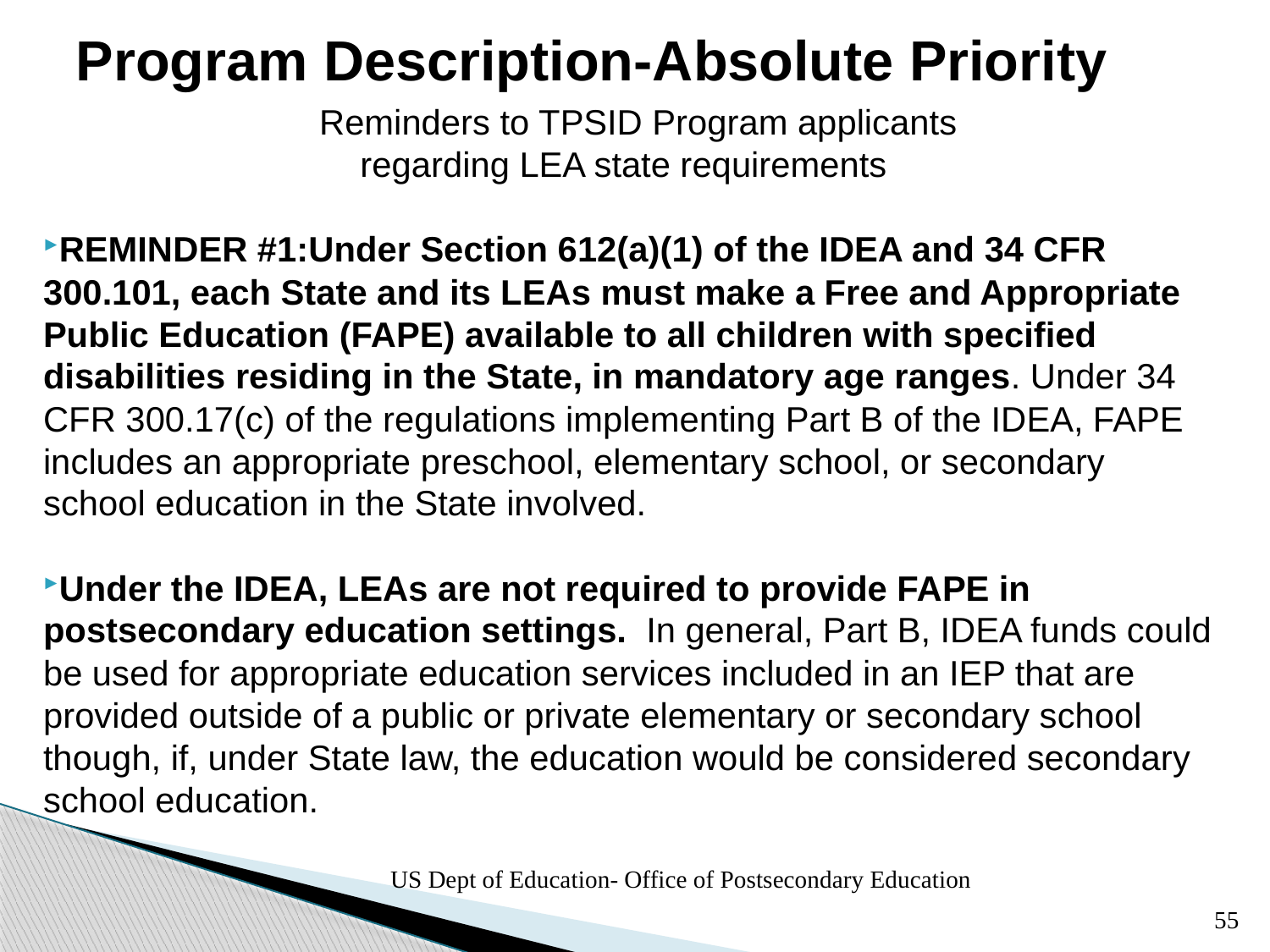

# Program Description-Absolute Priority

   Reminders to TPSID Program applicants
regarding LEA state requirements

REMINDER #1:Under Section 612(a)(1) of the IDEA and 34 CFR 300.101, each State and its LEAs must make a Free and Appropriate Public Education (FAPE) available to all children with specified disabilities residing in the State, in mandatory age ranges. Under 34 CFR 300.17(c) of the regulations implementing Part B of the IDEA, FAPE includes an appropriate preschool, elementary school, or secondary school education in the State involved.

Under the IDEA, LEAs are not required to provide FAPE in postsecondary education settings.  In general, Part B, IDEA funds could be used for appropriate education services included in an IEP that are provided outside of a public or private elementary or secondary school though, if, under State law, the education would be considered secondary school education.

US Dept of Education- Office of Postsecondary Education
55